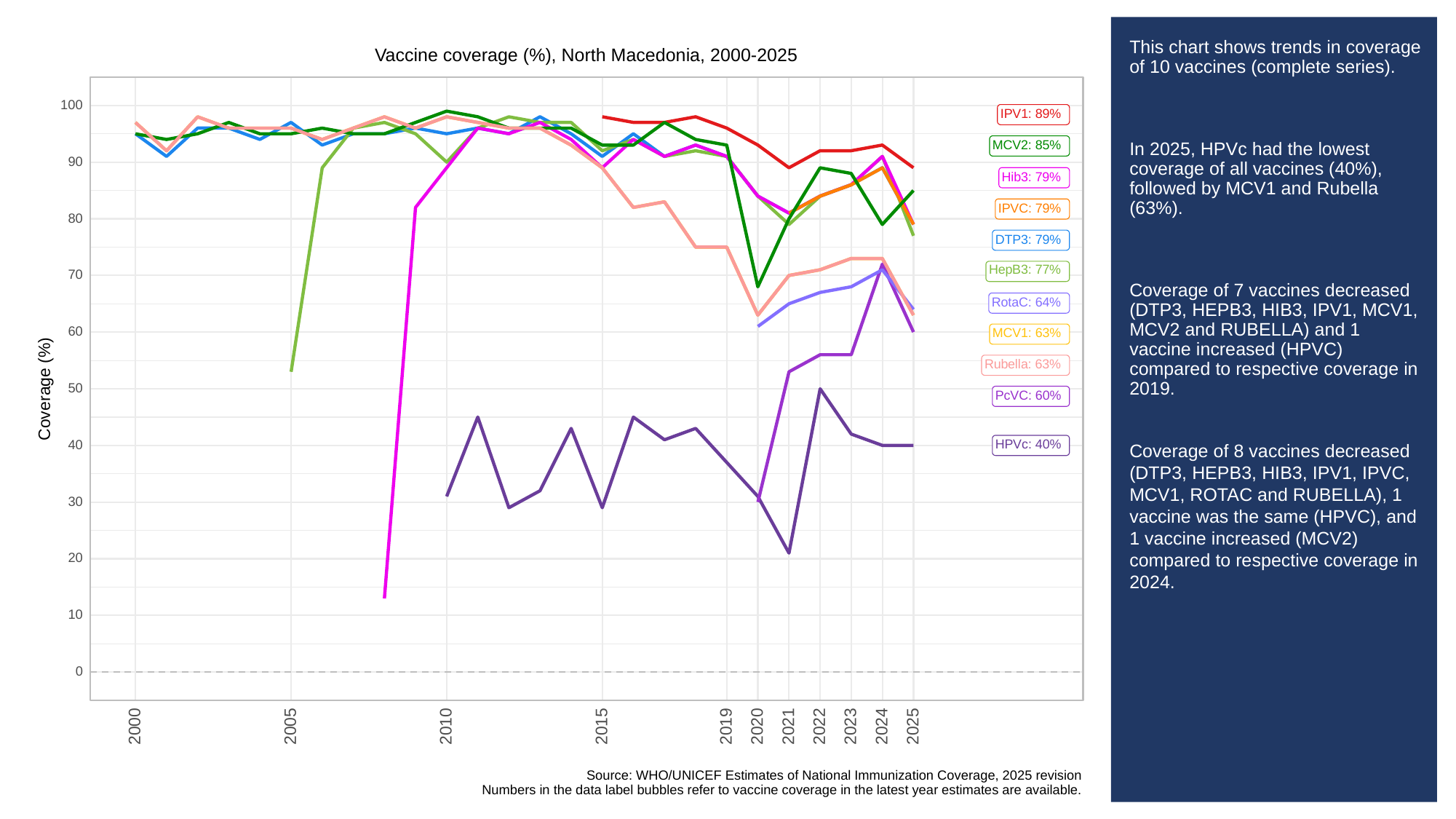

# This chart shows trends in coverage of 10 vaccines (complete series).

In 2025, HPVc had the lowest coverage of all vaccines (40%), followed by MCV1 and Rubella (63%).

Coverage of 7 vaccines decreased (DTP3, HEPB3, HIB3, IPV1, MCV1, MCV2 and RUBELLA) and 1 vaccine increased (HPVC) compared to respective coverage in 2019.

Coverage of 8 vaccines decreased (DTP3, HEPB3, HIB3, IPV1, IPVC, MCV1, ROTAC and RUBELLA), 1 vaccine was the same (HPVC), and 1 vaccine increased (MCV2) compared to respective coverage in 2024.

Vaccine coverage (%), North Macedonia, 2000-2025

100

IPV1: 89%

MCV2: 85%

90

Hib3: 79%

IPVC: 79%

80

DTP3: 79%

HepB3: 77%

70

RotaC: 64%

60
MCV1: 63%

Rubella: 63%

Coverage (%)
50

PcVC: 60%

HPVc: 40%
40

30

20

10

0

2023
2000
2005
2010
2015
2019
2020
2021
2022
2024
2025
Source: WHO/UNICEF Estimates of National Immunization Coverage, 2025 revision
Numbers in the data label bubbles refer to vaccine coverage in the latest year estimates are available.